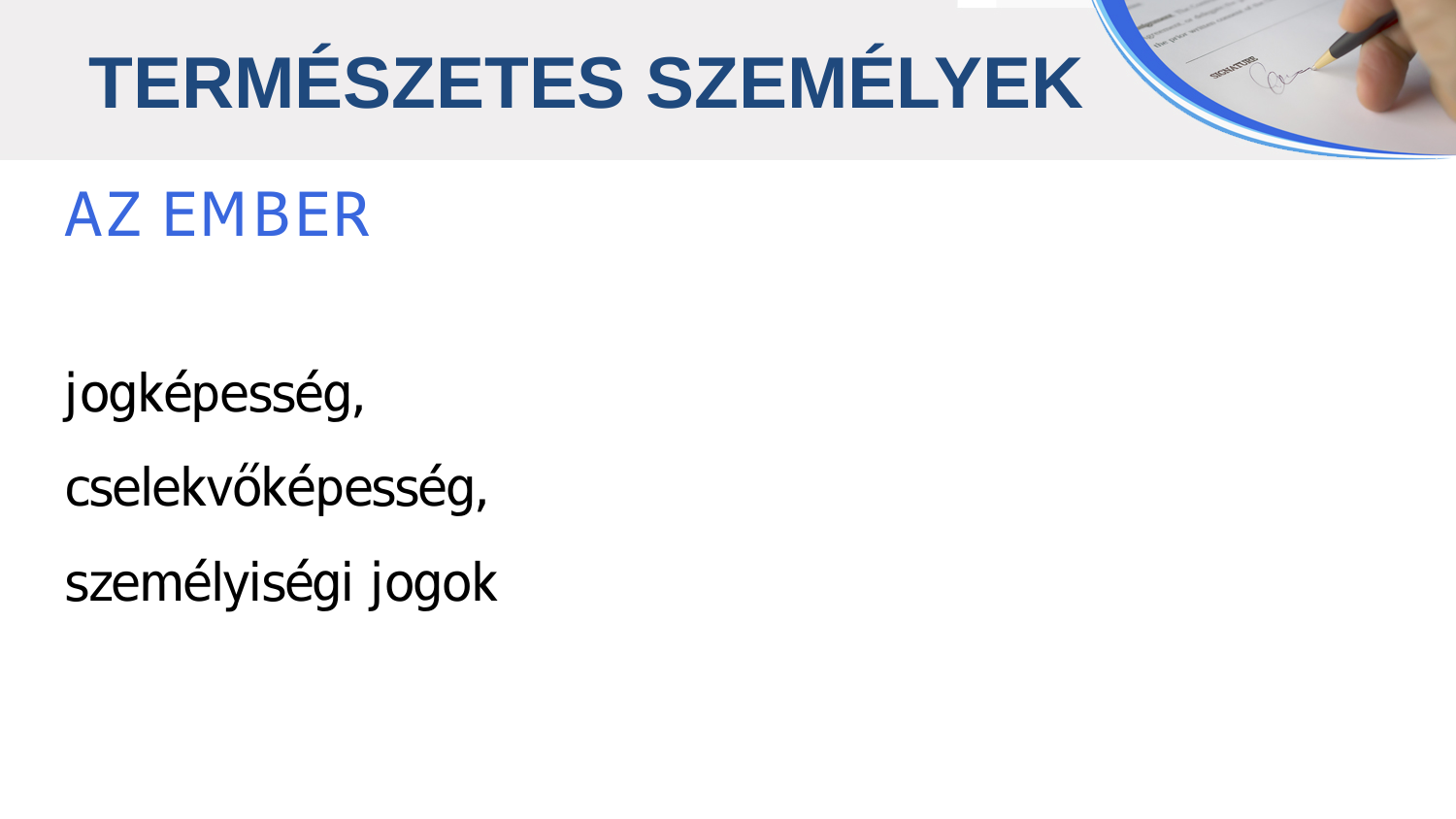

TERMÉSZETES SZEMÉLYEK
AZ EMBER

jogképesség,
cselekvőképesség,
személyiségi jogok